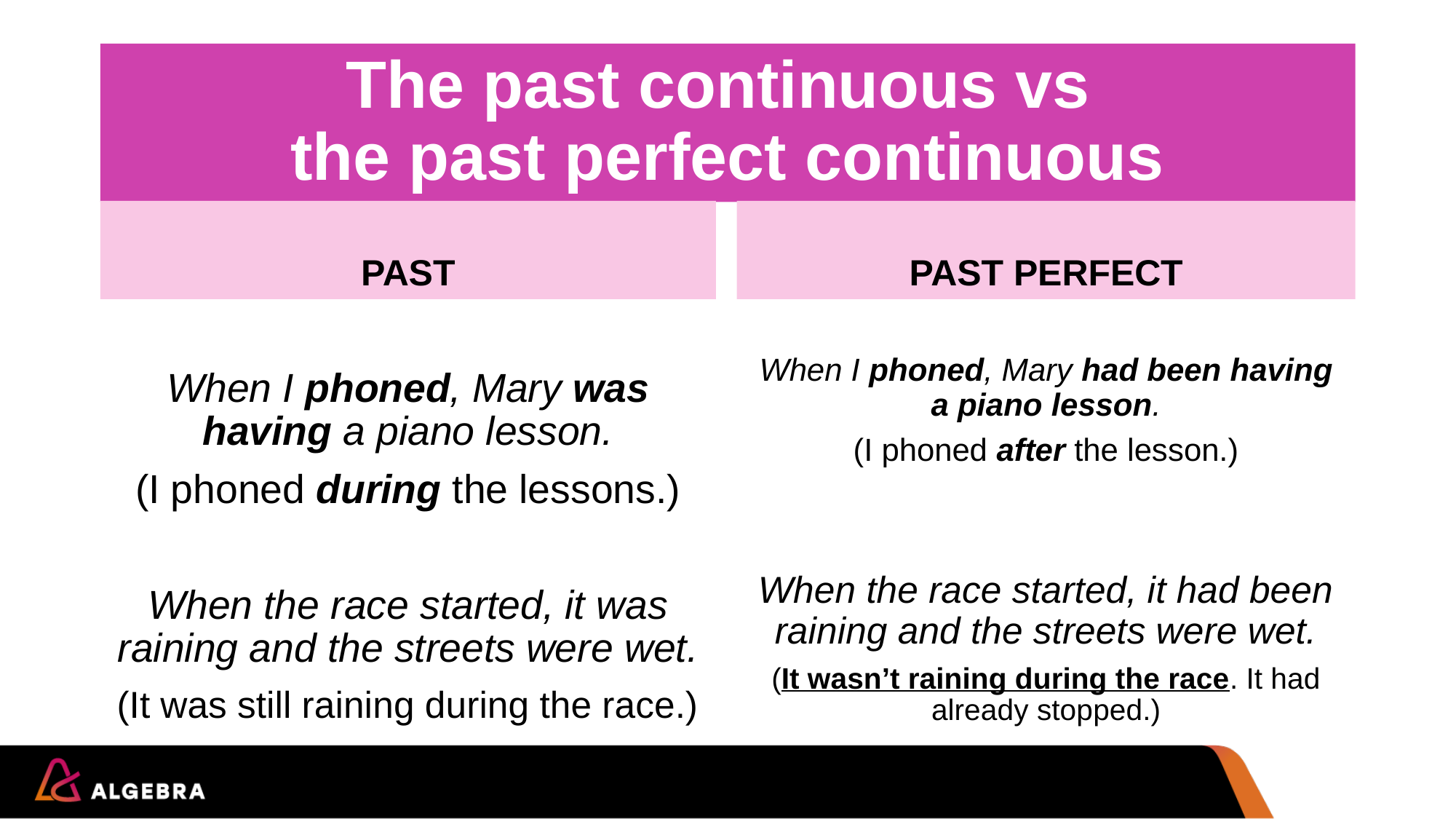

# The past continuous vs the past perfect continuous
PAST
PAST PERFECT

When I phoned, Mary was having a piano lesson.
(I phoned during the lessons.)

When the race started, it was raining and the streets were wet.
(It was still raining during the race.)

When I phoned, Mary had been having a piano lesson.
(I phoned after the lesson.)

When the race started, it had been raining and the streets were wet.
(It wasn’t raining during the race. It had already stopped.)